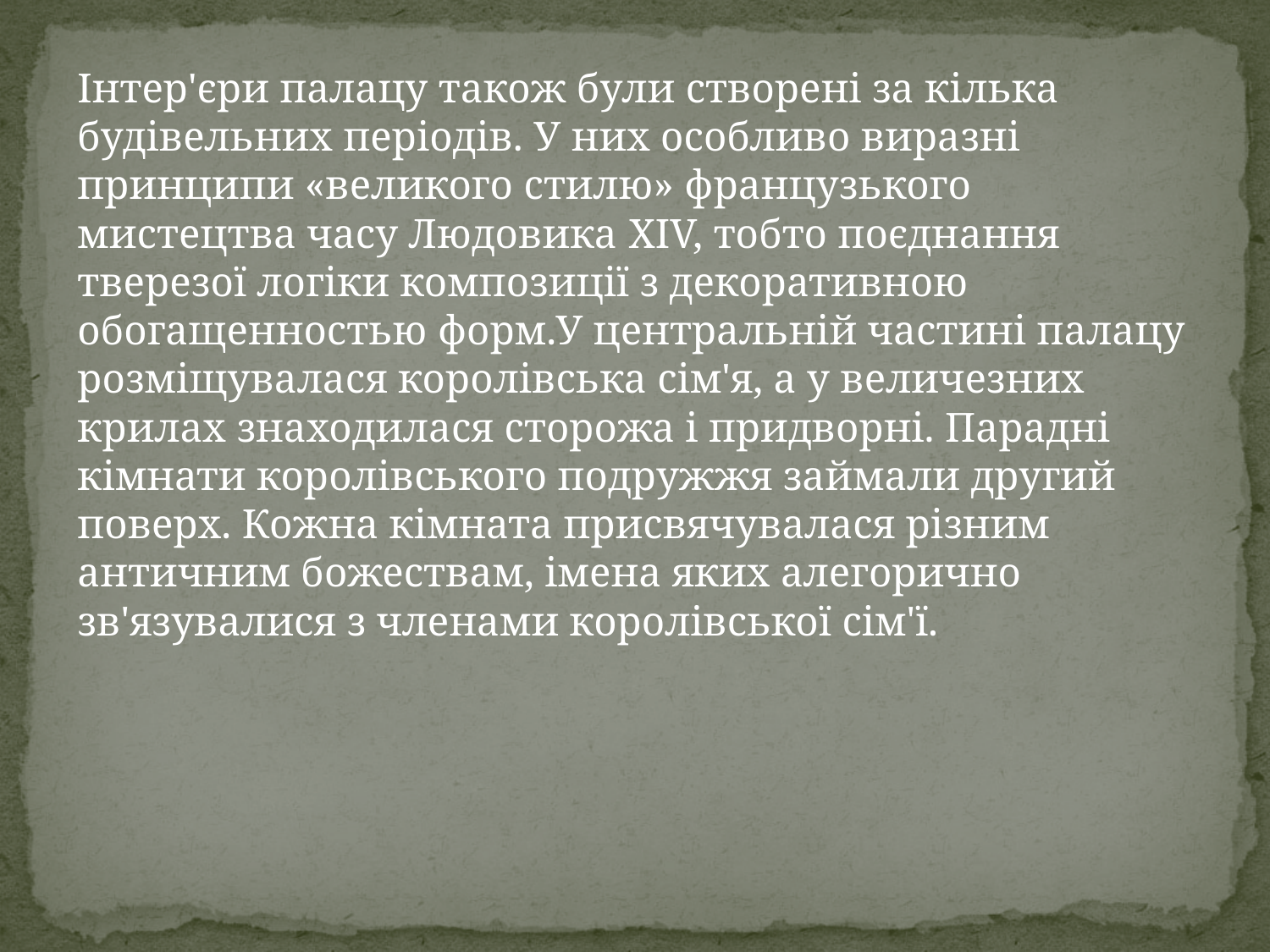

Інтер'єри палацу також були створені за кілька будівельних періодів. У них особливо виразні принципи «великого стилю» французького мистецтва часу Людовика XIV, тобто поєднання тверезої логіки композиції з декоративною обогащенностью форм.У центральній частині палацу розміщувалася королівська сім'я, а у величезних крилах знаходилася сторожа і придворні. Парадні кімнати королівського подружжя займали другий поверх. Кожна кімната присвячувалася різним античним божествам, імена яких алегорично зв'язувалися з членами королівської сім'ї.